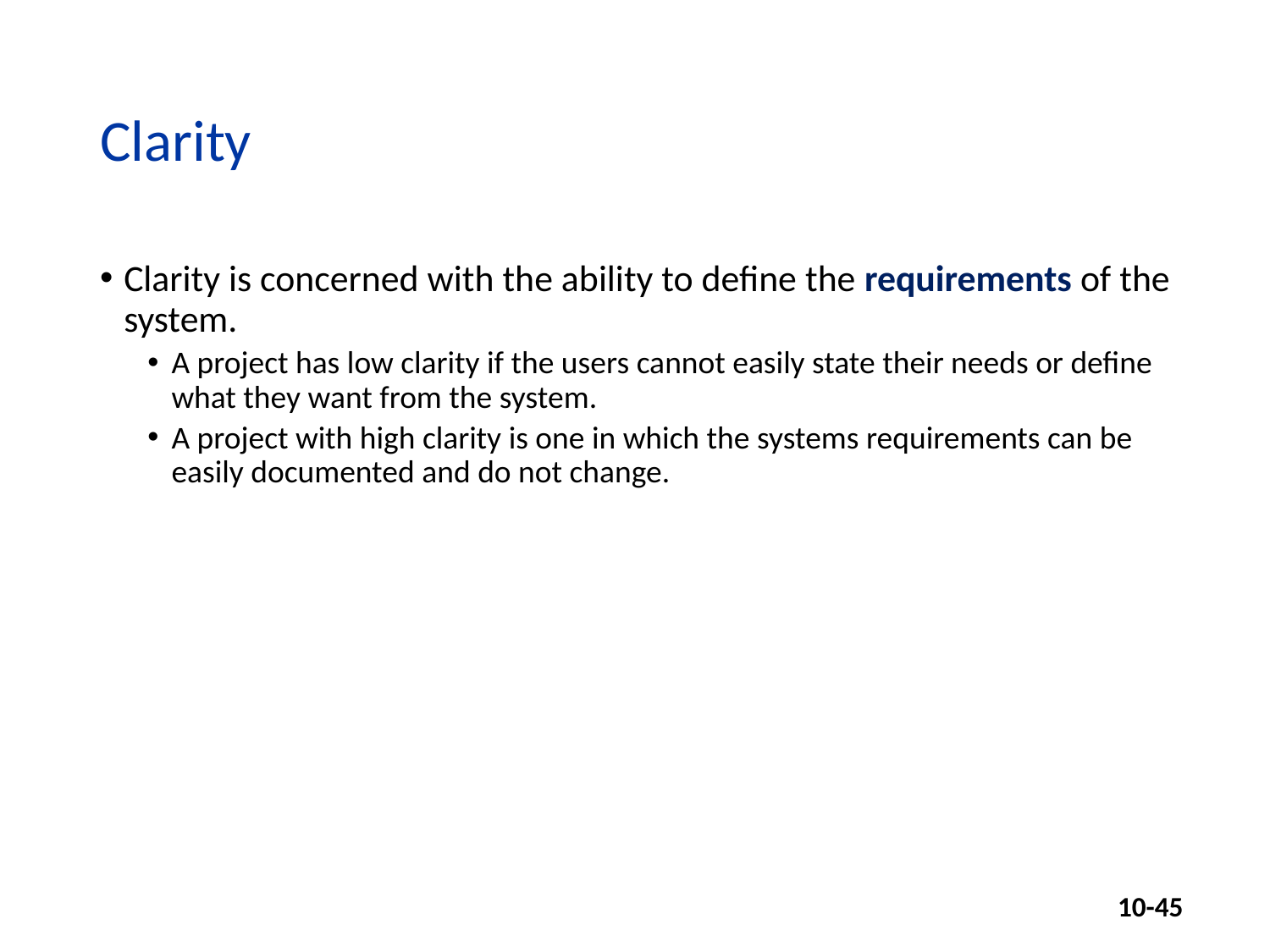

# Clarity
Clarity is concerned with the ability to define the requirements of the system.
A project has low clarity if the users cannot easily state their needs or define what they want from the system.
A project with high clarity is one in which the systems requirements can be easily documented and do not change.